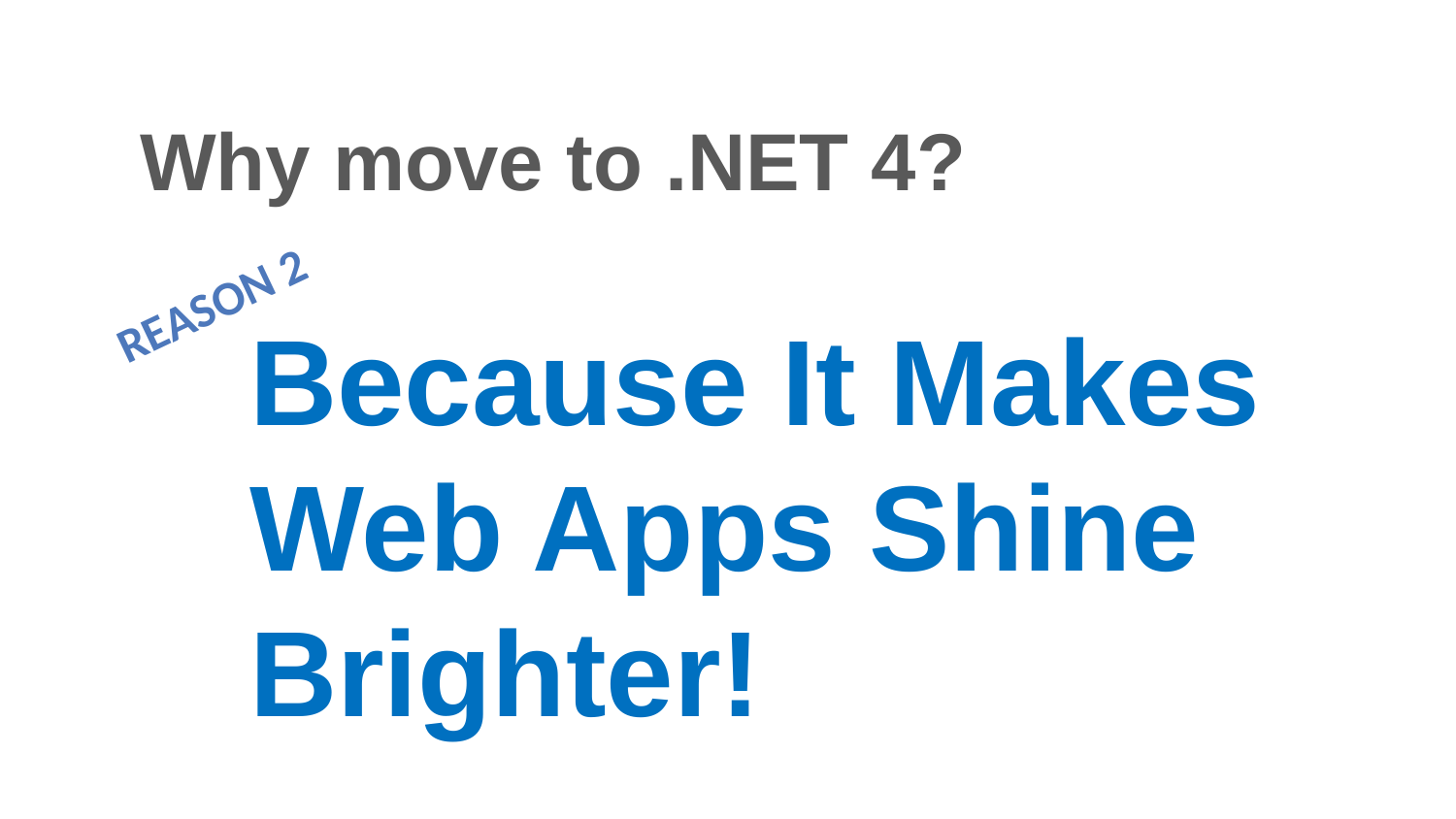

# Why move to .NET 4?
Reason 2
Because It Makes Web Apps Shine Brighter!